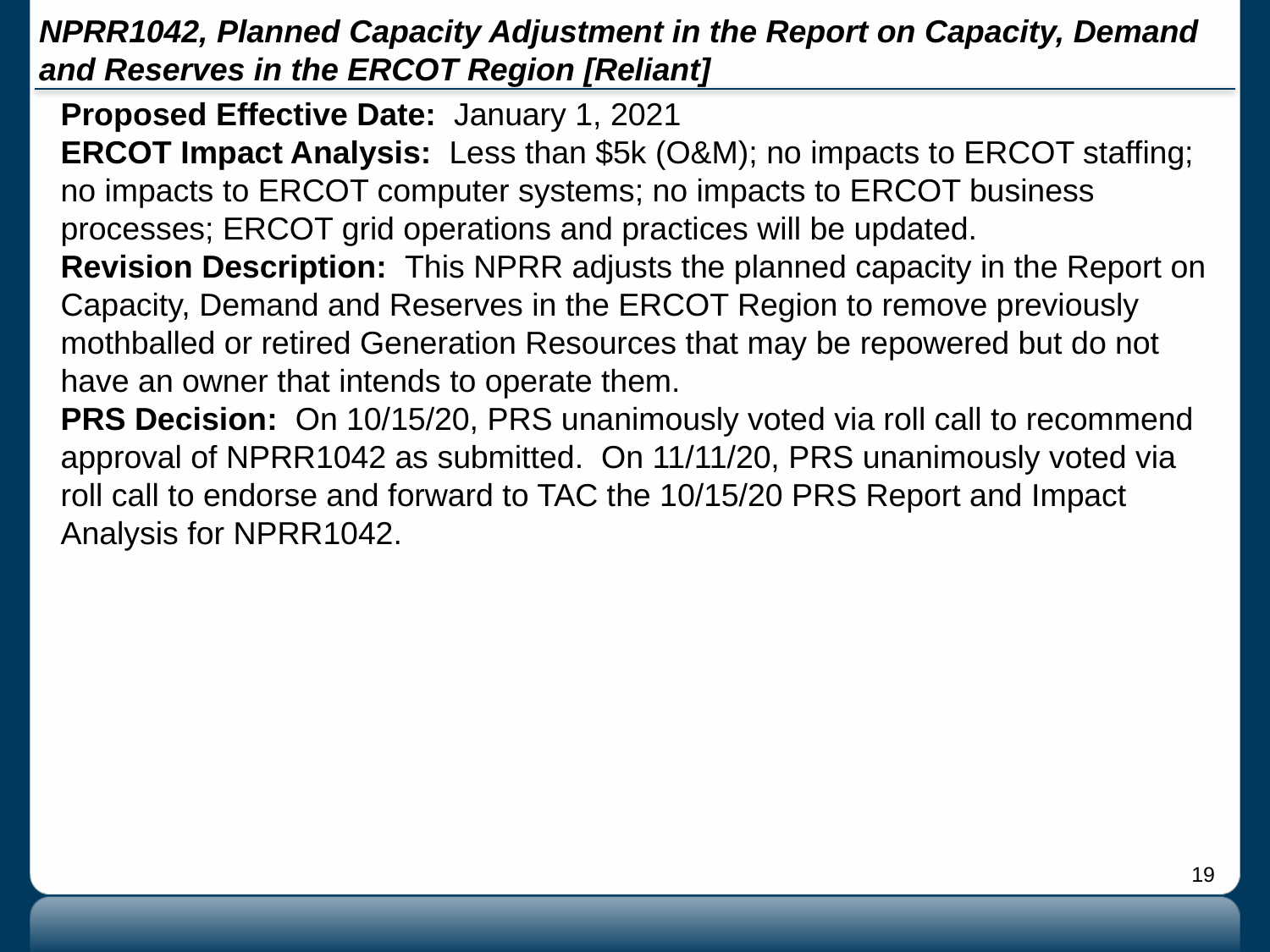

# NPRR1042, Planned Capacity Adjustment in the Report on Capacity, Demand and Reserves in the ERCOT Region [Reliant]
Proposed Effective Date:  January 1, 2021
ERCOT Impact Analysis:  Less than $5k (O&M); no impacts to ERCOT staffing; no impacts to ERCOT computer systems; no impacts to ERCOT business processes; ERCOT grid operations and practices will be updated.
Revision Description:  This NPRR adjusts the planned capacity in the Report on Capacity, Demand and Reserves in the ERCOT Region to remove previously mothballed or retired Generation Resources that may be repowered but do not have an owner that intends to operate them.
PRS Decision:  On 10/15/20, PRS unanimously voted via roll call to recommend approval of NPRR1042 as submitted.  On 11/11/20, PRS unanimously voted via roll call to endorse and forward to TAC the 10/15/20 PRS Report and Impact Analysis for NPRR1042.